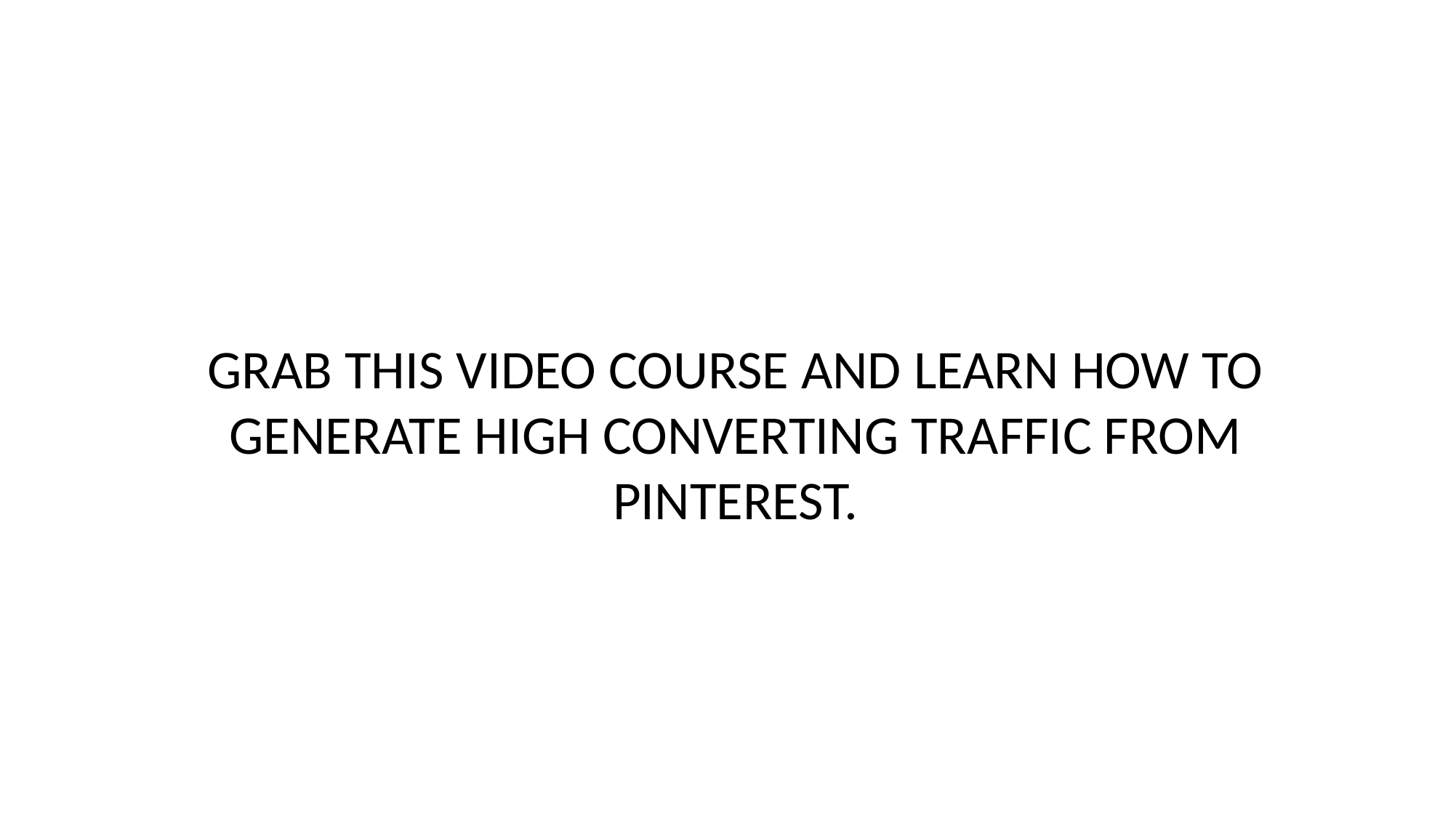

# GRAB THIS VIDEO COURSE AND LEARN HOW TO GENERATE HIGH CONVERTING TRAFFIC FROM PINTEREST.